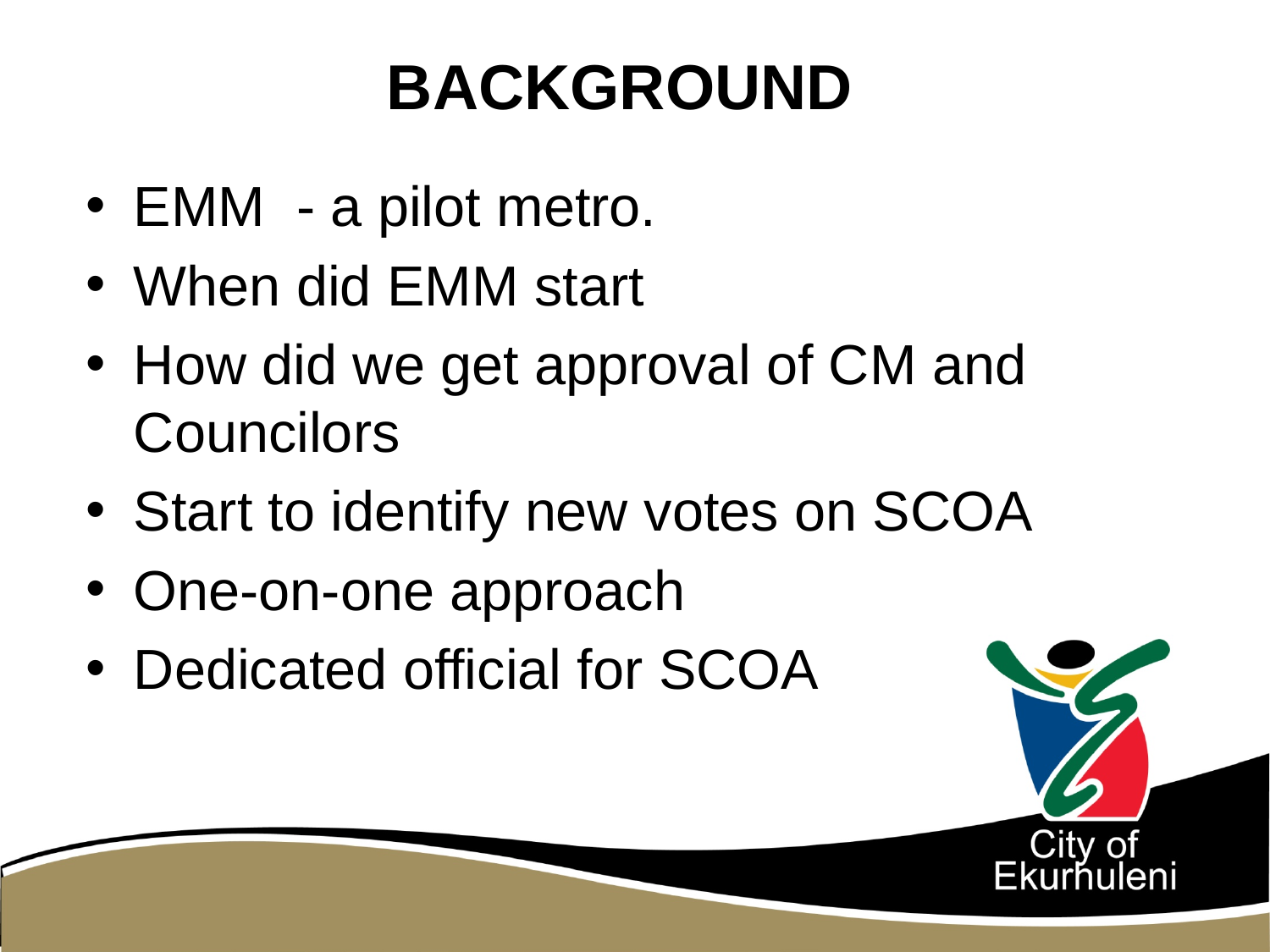

# BACKGROUND
EMM  - a pilot metro.
When did EMM start
How did we get approval of CM and Councilors
Start to identify new votes on SCOA
One-on-one approach
Dedicated official for SCOA